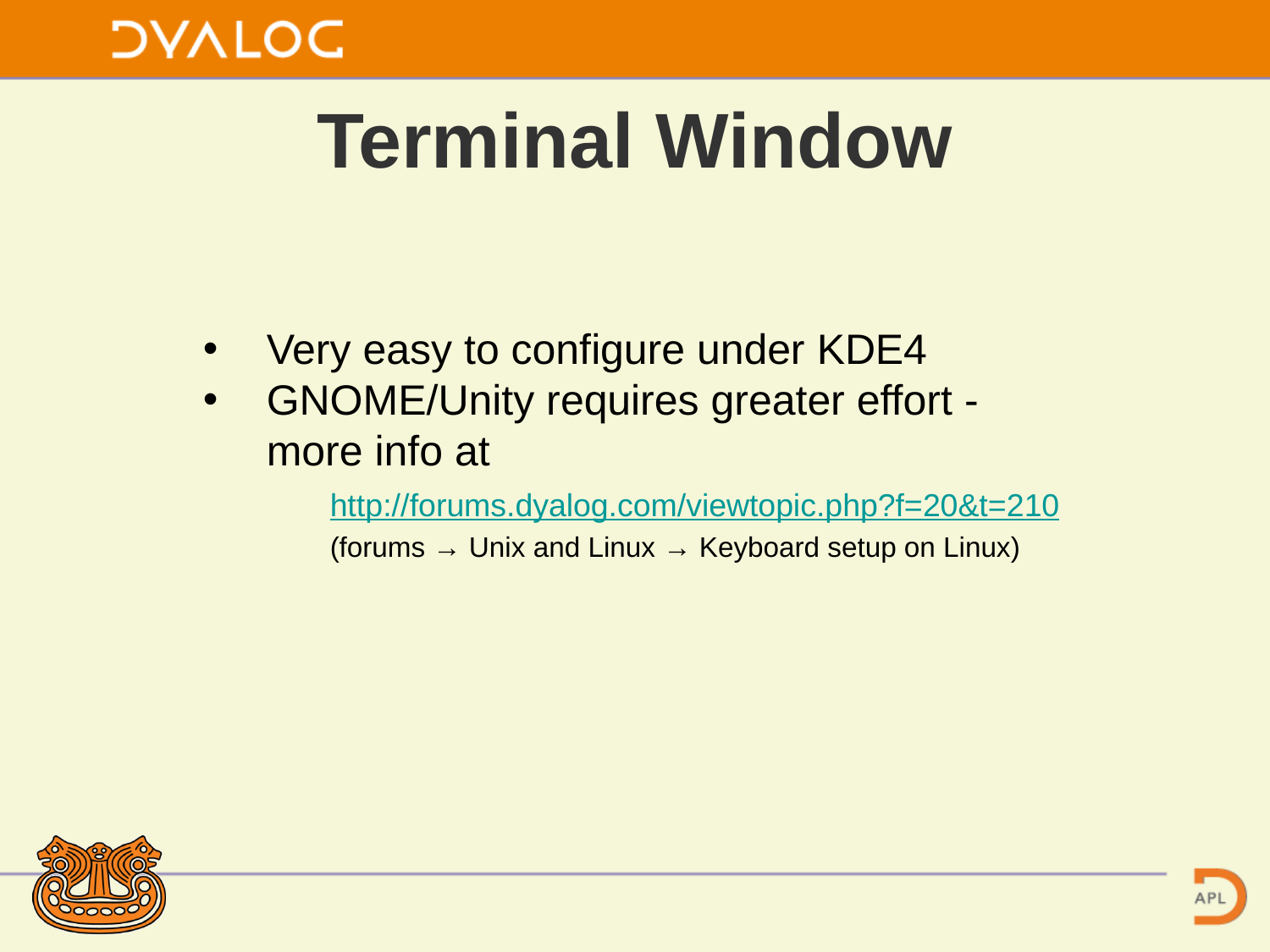

# Terminal Window
Very easy to configure under KDE4
GNOME/Unity requires greater effort - more info at
	http://forums.dyalog.com/viewtopic.php?f=20&t=210
	(forums → Unix and Linux → Keyboard setup on Linux)